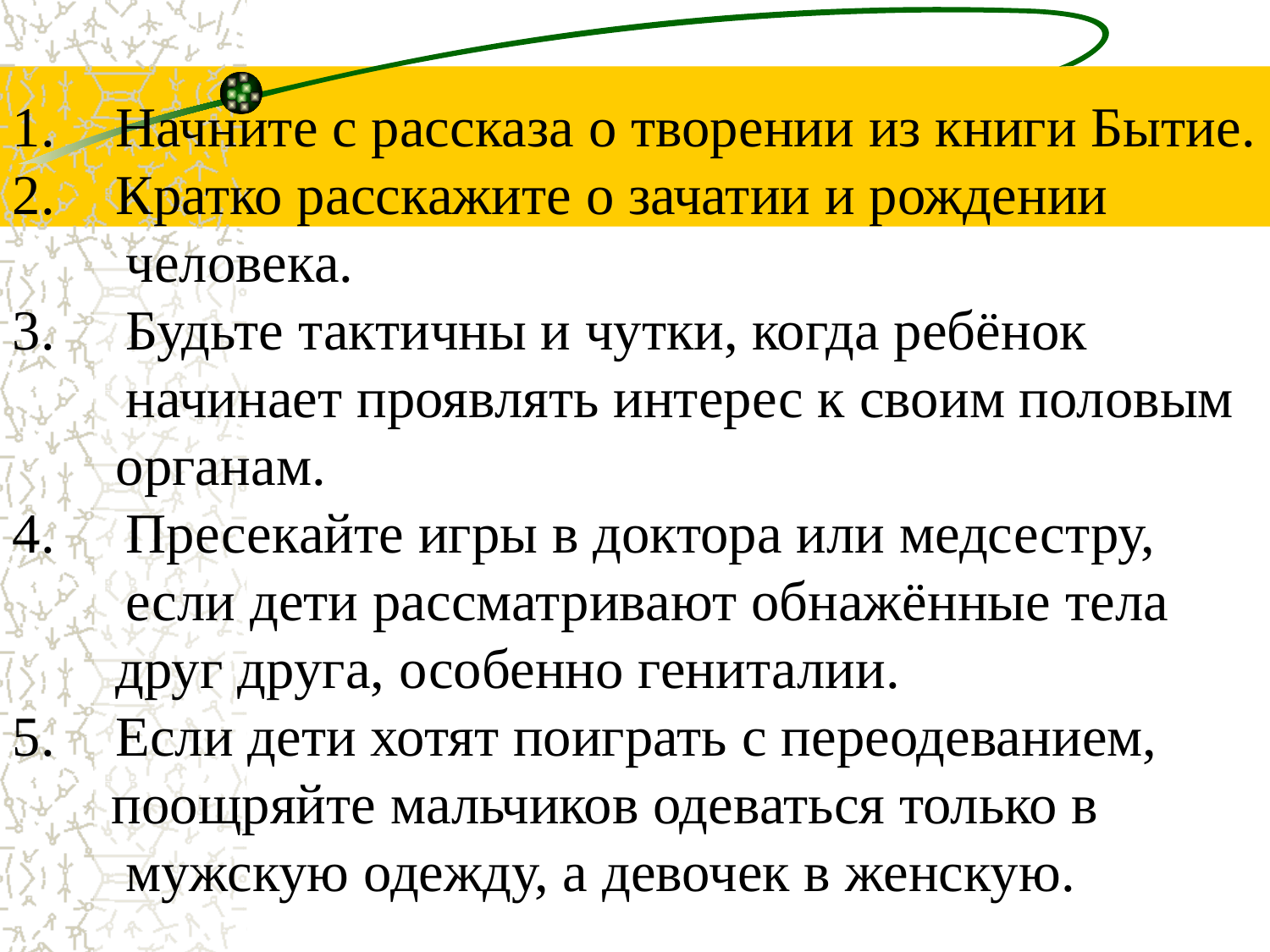

Начните с рассказа о творении из книги Бытие.
Кратко расскажите о зачатии и рождении
        человека.
3.     Будьте тактичны и чутки, когда ребёнок
        начинает проявлять интерес к своим половым органам.
4.     Пресекайте игры в доктора или медсестру,
        если дети рассматривают обнажённые тела     друг друга, особенно гениталии.
Если дети хотят поиграть с переодеванием,
       поощряйте мальчиков одеваться только в
        мужскую одежду, а девочек в женскую.